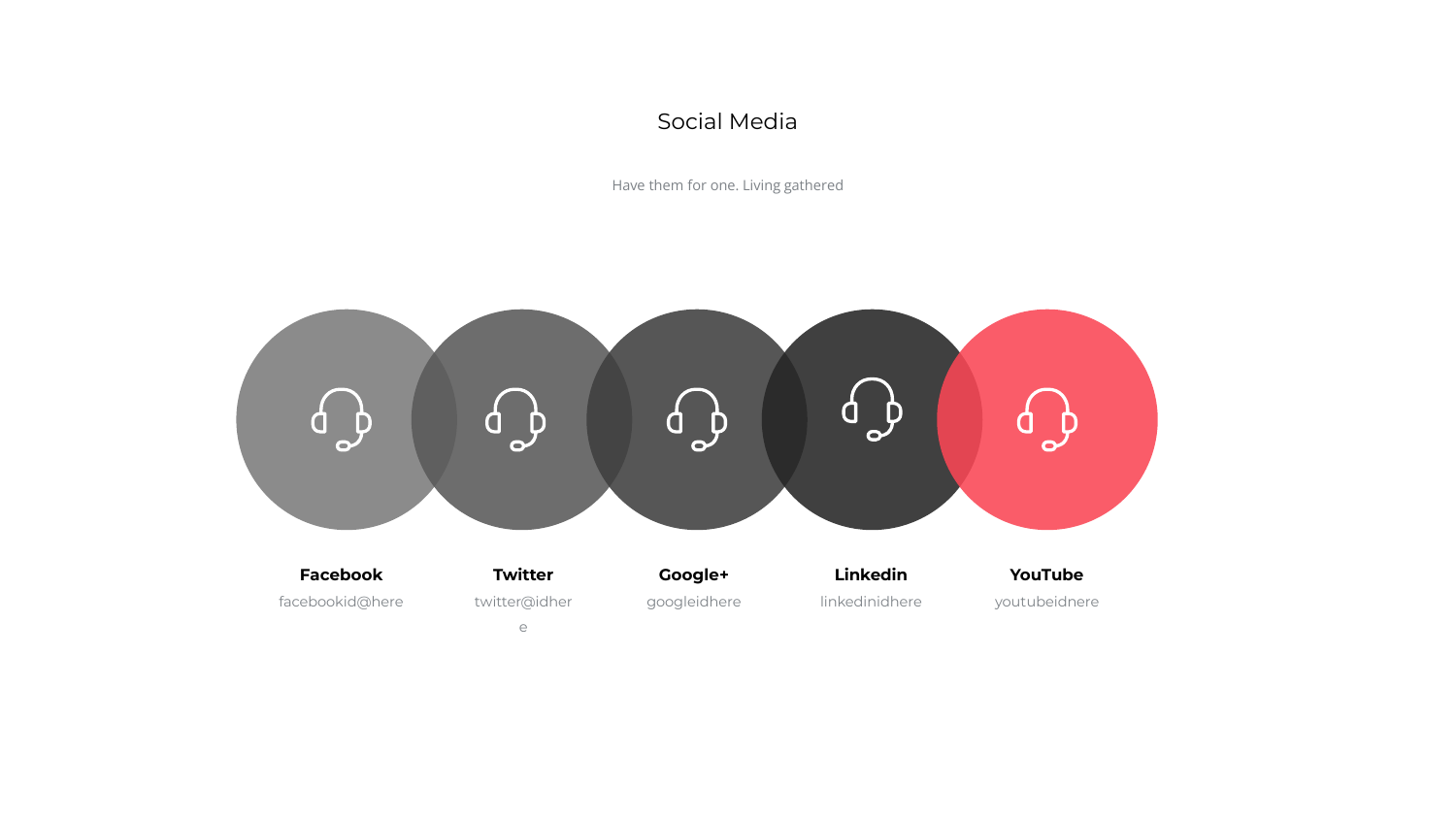

# Social Media
Have them for one. Living gathered

Facebook
facebookid@here
Twitter
twitter@idhere
Google+
googleidhere
Linkedin
linkedinidhere
YouTube
youtubeidnere